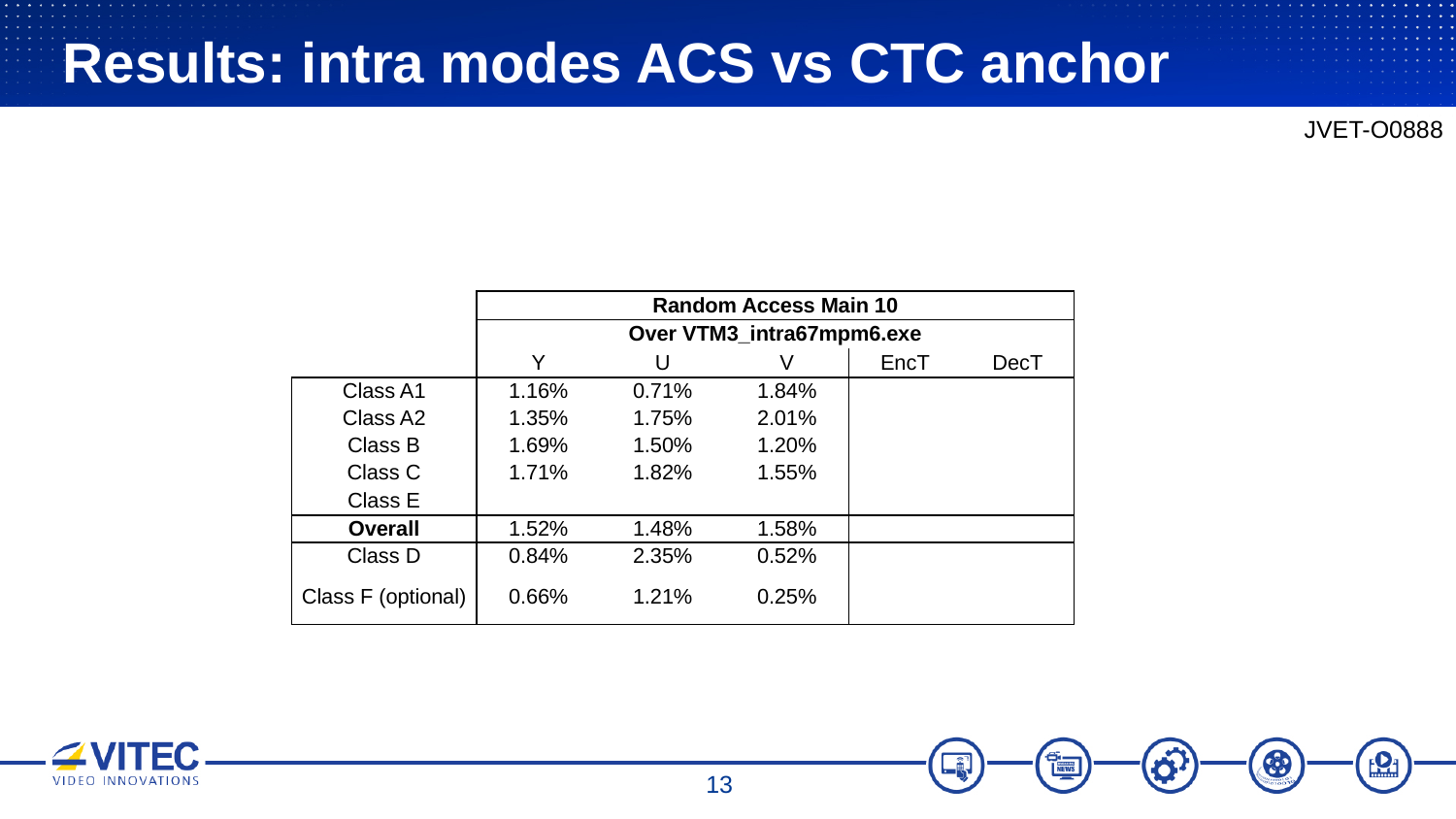

# Results: intra modes ACS vs CTC anchor
JVET-O0888
|  | Random Access Main 10 |  |  |  |  |
| --- | --- | --- | --- | --- | --- |
|  | Over VTM3\_intra67mpm6.exe |  |  |  |  |
|  | Y | U | V | EncT | DecT |
| Class A1 | 1.16% | 0.71% | 1.84% |  |  |
| Class A2 | 1.35% | 1.75% | 2.01% |  |  |
| Class B | 1.69% | 1.50% | 1.20% |  |  |
| Class C | 1.71% | 1.82% | 1.55% |  |  |
| Class E |  |  |  |  |  |
| Overall | 1.52% | 1.48% | 1.58% |  |  |
| Class D | 0.84% | 2.35% | 0.52% |  |  |
| Class F (optional) | 0.66% | 1.21% | 0.25% |  |  |
13